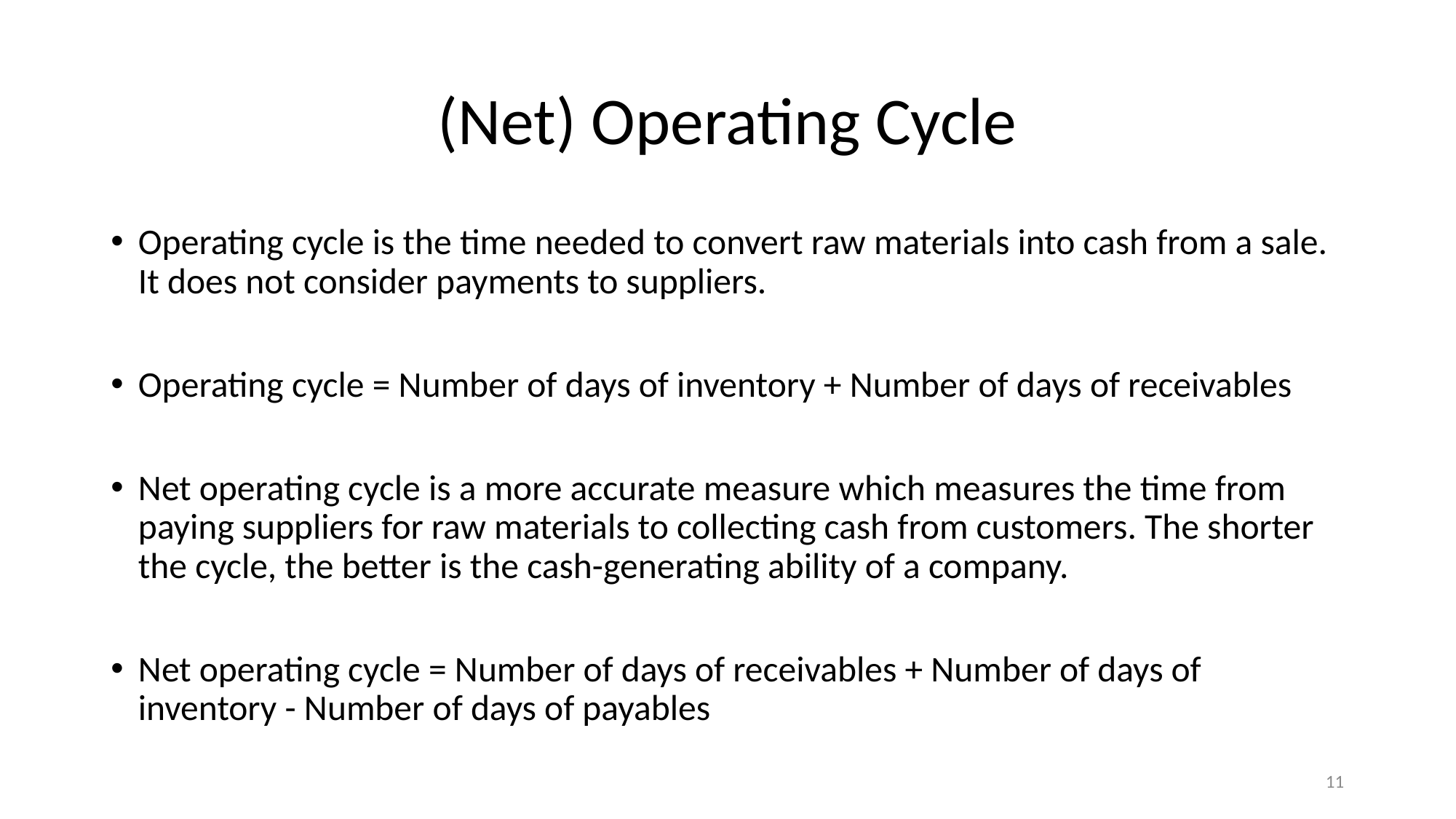

# (Net) Operating Cycle
Operating cycle is the time needed to convert raw materials into cash from a sale. It does not consider payments to suppliers.

Operating cycle = Number of days of inventory + Number of days of receivables

Net operating cycle is a more accurate measure which measures the time from paying suppliers for raw materials to collecting cash from customers. The shorter the cycle, the better is the cash-generating ability of a company.

Net operating cycle = Number of days of receivables + Number of days of inventory - Number of days of payables
11